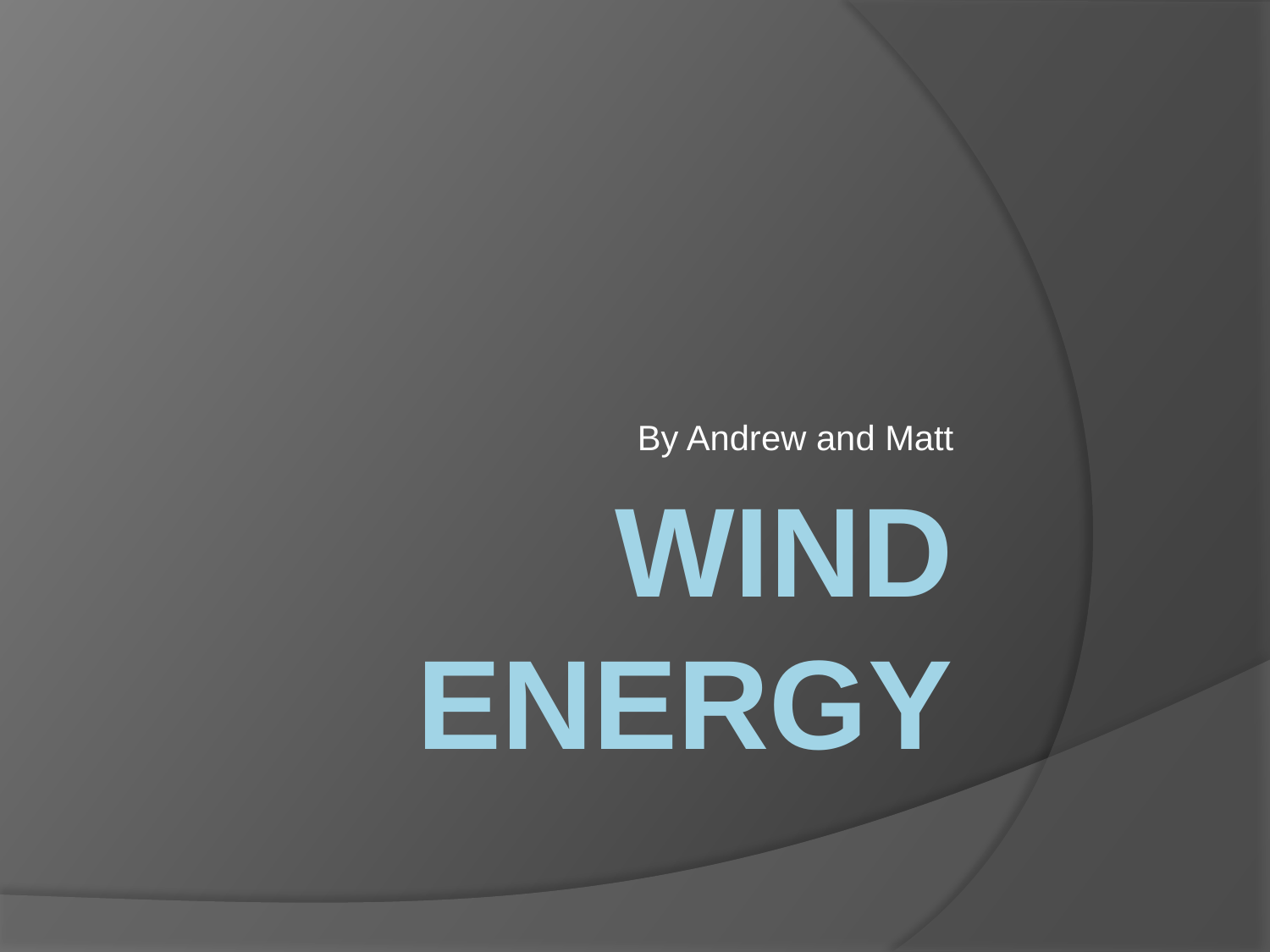

By Andrew and Matt
# Wind Energy